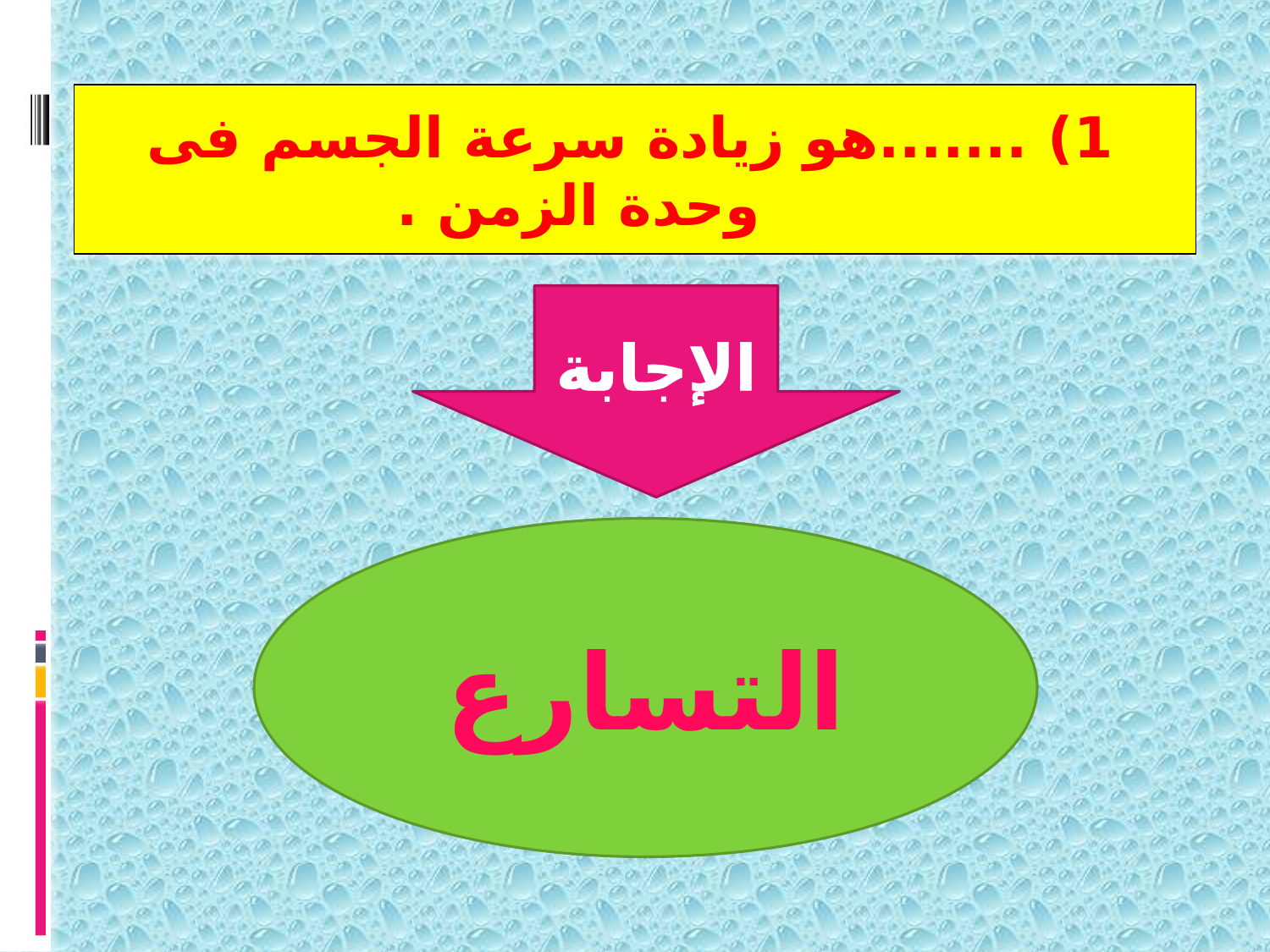

1) .......هو زيادة سرعة الجسم فى وحدة الزمن .
الإجابة
التسارع